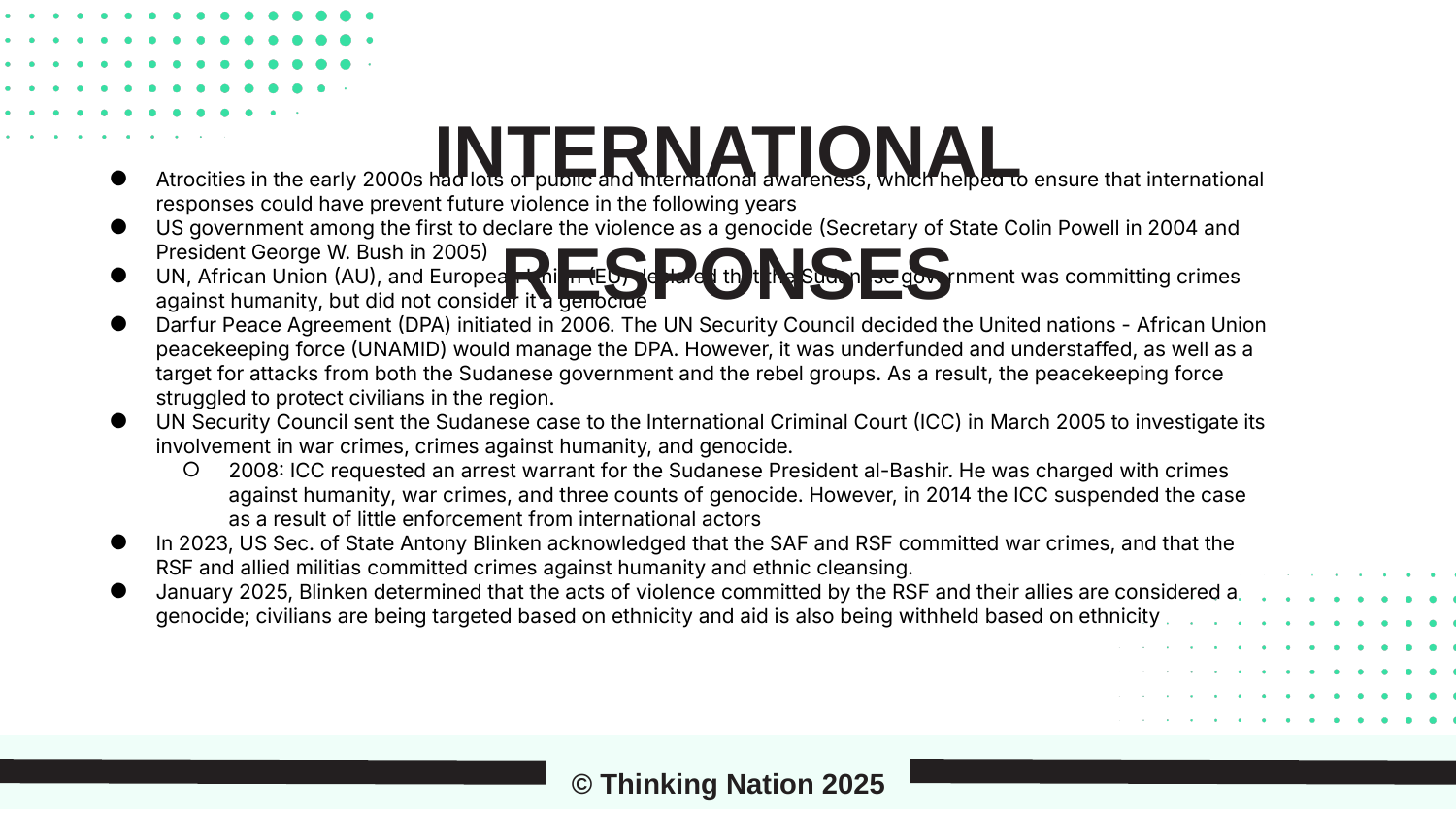

INTERNATIONAL RESPONSES
Atrocities in the early 2000s had lots of public and international awareness, which helped to ensure that international responses could have prevent future violence in the following years
US government among the first to declare the violence as a genocide (Secretary of State Colin Powell in 2004 and President George W. Bush in 2005)
UN, African Union (AU), and European Union (EU) declared that the Sudanese government was committing crimes against humanity, but did not consider it a genocide
Darfur Peace Agreement (DPA) initiated in 2006. The UN Security Council decided the United nations - African Union peacekeeping force (UNAMID) would manage the DPA. However, it was underfunded and understaffed, as well as a target for attacks from both the Sudanese government and the rebel groups. As a result, the peacekeeping force struggled to protect civilians in the region.
UN Security Council sent the Sudanese case to the International Criminal Court (ICC) in March 2005 to investigate its involvement in war crimes, crimes against humanity, and genocide.
2008: ICC requested an arrest warrant for the Sudanese President al-Bashir. He was charged with crimes against humanity, war crimes, and three counts of genocide. However, in 2014 the ICC suspended the case as a result of little enforcement from international actors
In 2023, US Sec. of State Antony Blinken acknowledged that the SAF and RSF committed war crimes, and that the RSF and allied militias committed crimes against humanity and ethnic cleansing.
January 2025, Blinken determined that the acts of violence committed by the RSF and their allies are considered a genocide; civilians are being targeted based on ethnicity and aid is also being withheld based on ethnicity

© Thinking Nation 2025